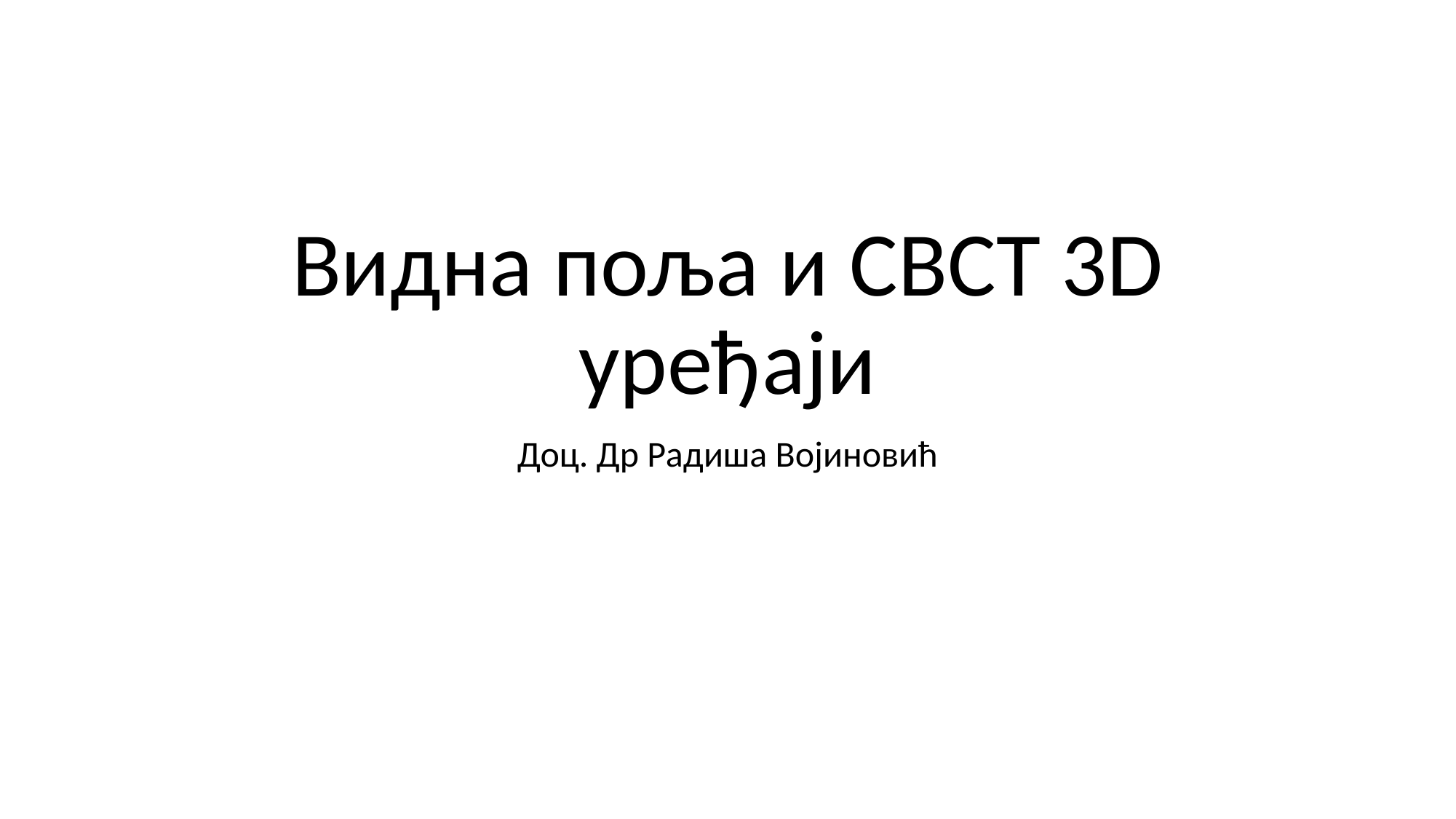

# Видна поља и CBCT 3D уређаји
Доц. Др Радиша Војиновић